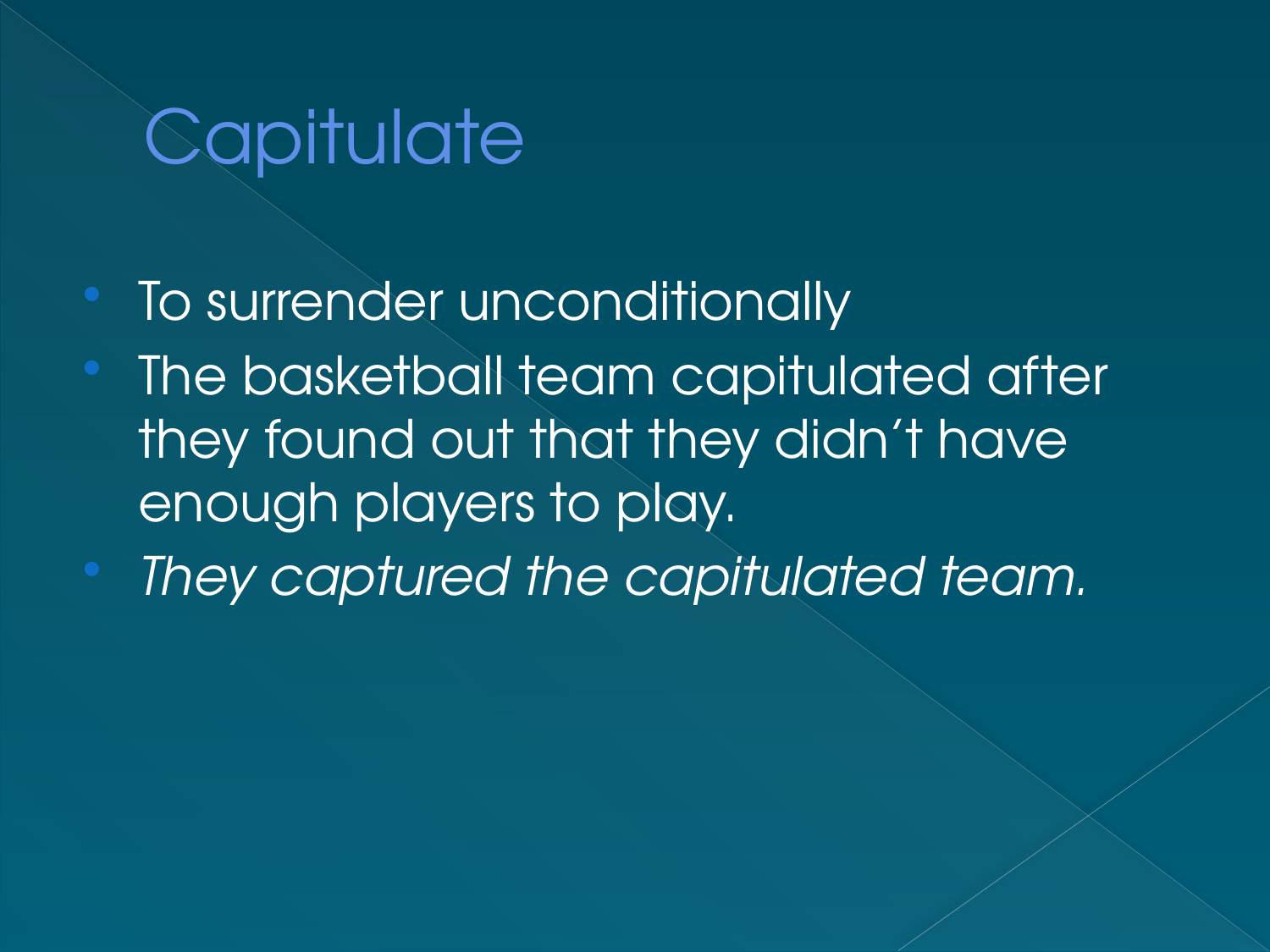

# Capitulate
To surrender unconditionally
The basketball team capitulated after they found out that they didn’t have enough players to play.
They captured the capitulated team.